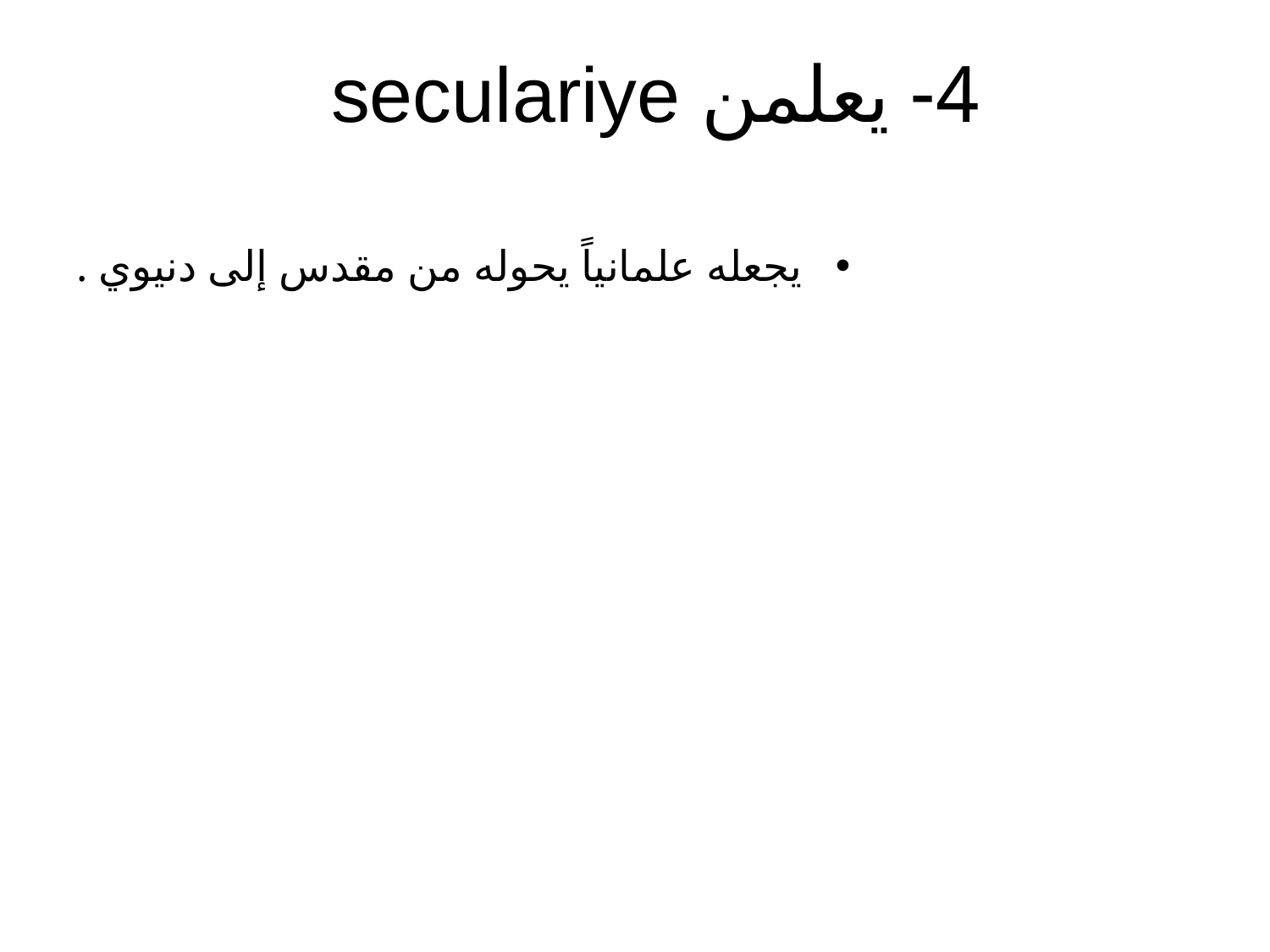

# 4- يعلمن seculariye
يجعله علمانياً يحوله من مقدس إلى دنيوي .